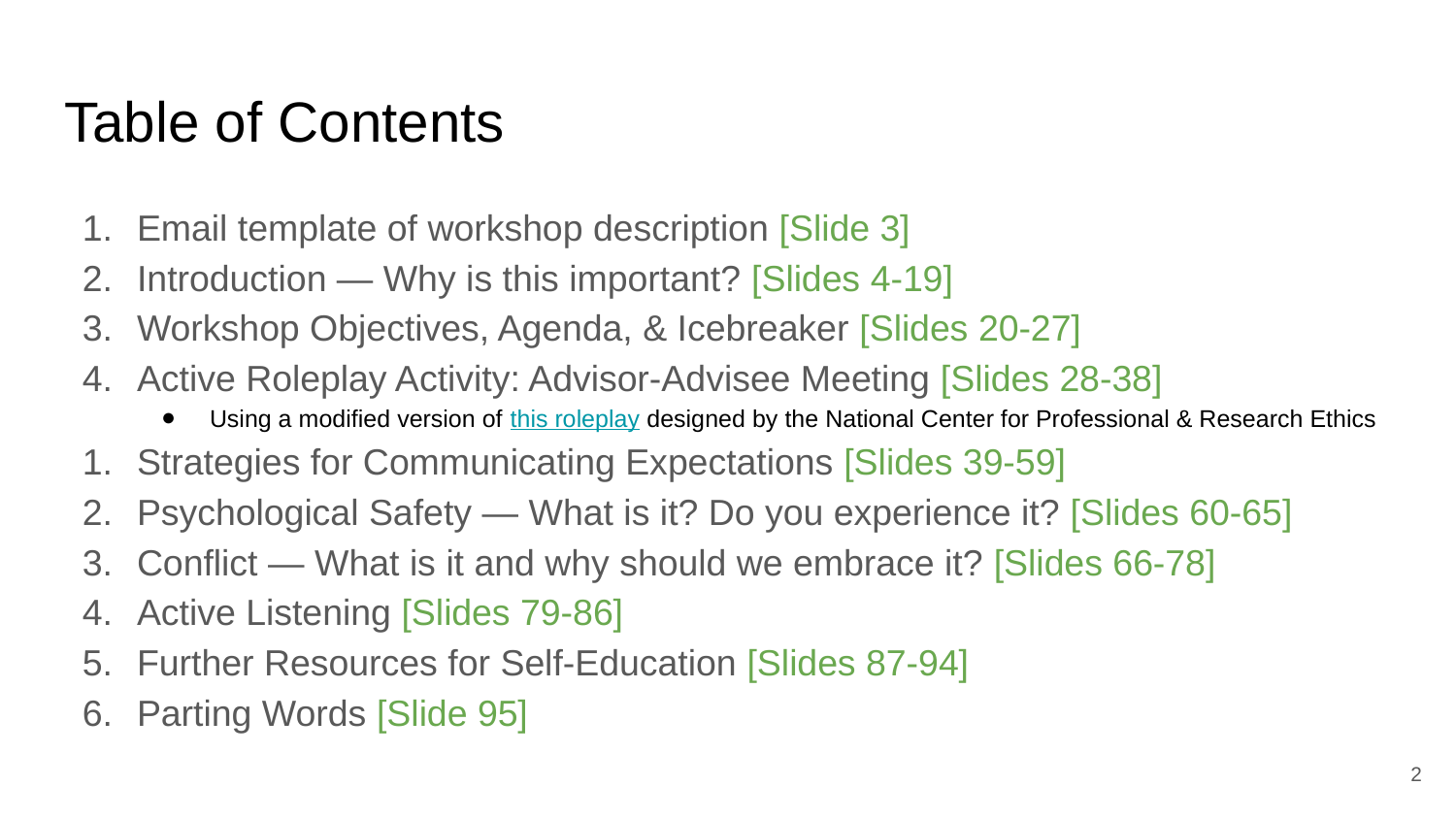

# Table of Contents
Email template of workshop description [Slide 3]
Introduction — Why is this important? [Slides 4-19]
Workshop Objectives, Agenda, & Icebreaker [Slides 20-27]
Active Roleplay Activity: Advisor-Advisee Meeting [Slides 28-38]
Using a modified version of this roleplay designed by the National Center for Professional & Research Ethics
Strategies for Communicating Expectations [Slides 39-59]
Psychological Safety — What is it? Do you experience it? [Slides 60-65]
Conflict — What is it and why should we embrace it? [Slides 66-78]
Active Listening [Slides 79-86]
Further Resources for Self-Education [Slides 87-94]
Parting Words [Slide 95]
2